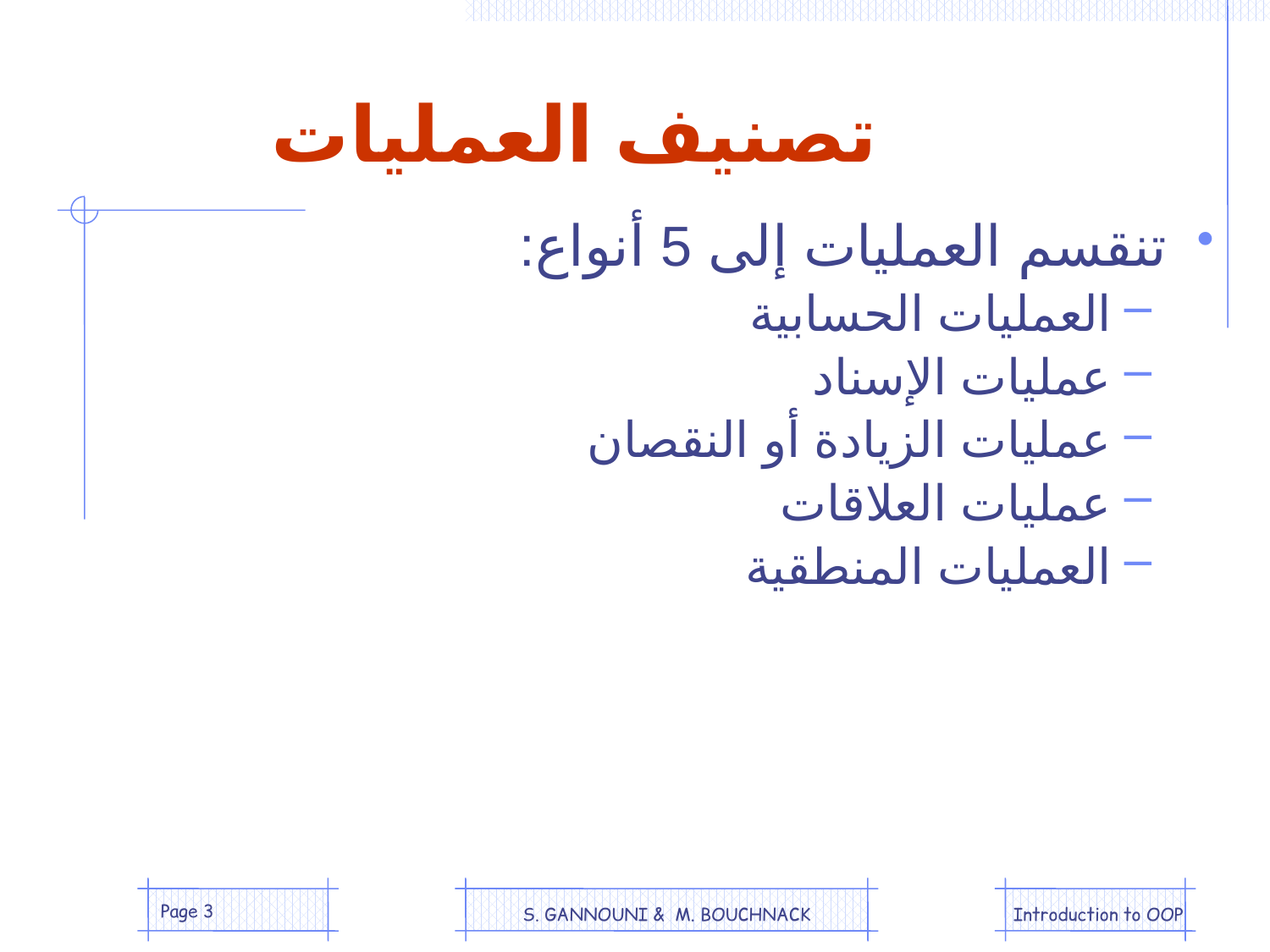

# تصنيف العمليات
تنقسم العمليات إلى 5 أنواع:
العمليات الحسابية
عمليات الإسناد
عمليات الزيادة أو النقصان
عمليات العلاقات
العمليات المنطقية

Page 3
S. GANNOUNI &  M. BOUCHNACK
Introduction to OOP